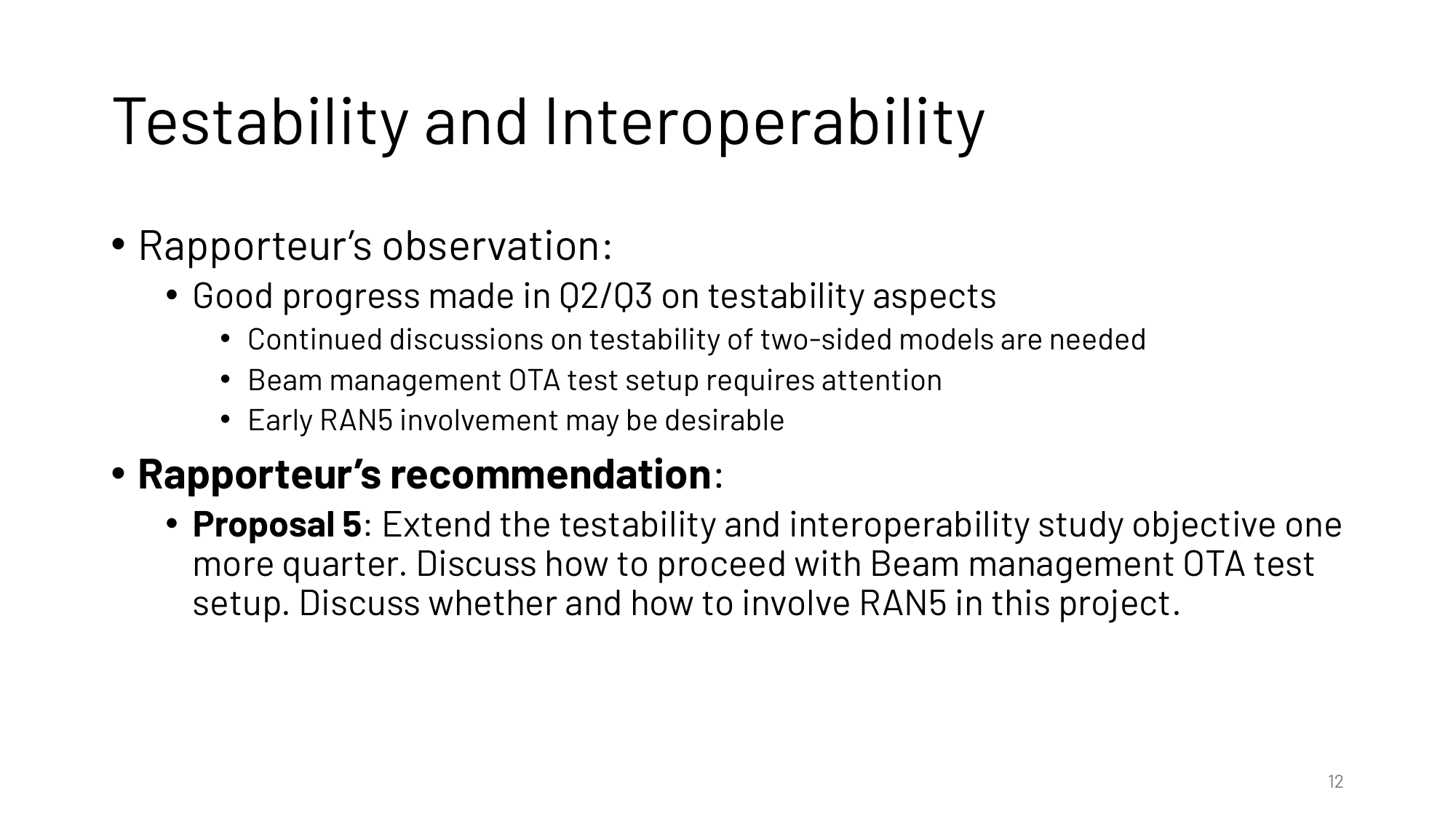

# Testability and Interoperability
Rapporteur’s observation:
Good progress made in Q2/Q3 on testability aspects
Continued discussions on testability of two-sided models are needed
Beam management OTA test setup requires attention
Early RAN5 involvement may be desirable
Rapporteur’s recommendation:
Proposal 5: Extend the testability and interoperability study objective one more quarter. Discuss how to proceed with Beam management OTA test setup. Discuss whether and how to involve RAN5 in this project.

12